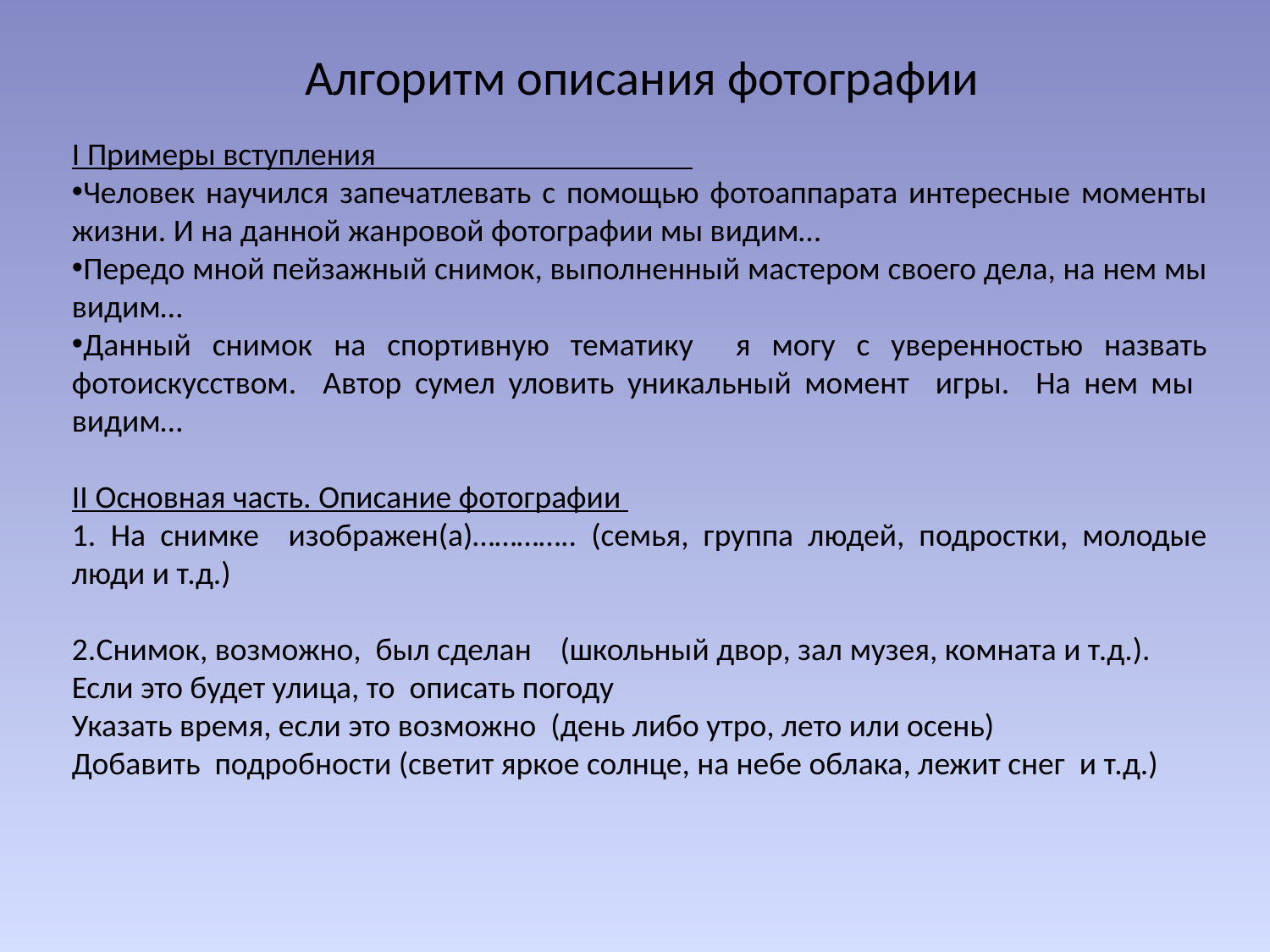

Алгоритм описания фотографии

I Примеры вступления
Человек научился запечатлевать с помощью фотоаппарата интересные моменты жизни. И на данной жанровой фотографии мы видим…
Передо мной пейзажный снимок, выполненный мастером своего дела, на нем мы видим…
Данный снимок на спортивную тематику  я могу с уверенностью назвать фотоискусством.  Автор сумел уловить уникальный момент  игры.  На нем мы  видим…

II Основная часть. Описание фотографии
1. На снимке  изображен(а)………….. (семья, группа людей, подростки, молодые люди и т.д.)

2.Снимок, возможно,  был сделан    (школьный двор, зал музея, комната и т.д.).
Если это будет улица, то  описать погоду
Указать время, если это возможно  (день либо утро, лето или осень)
Добавить  подробности (светит яркое солнце, на небе облака, лежит снег  и т.д.)